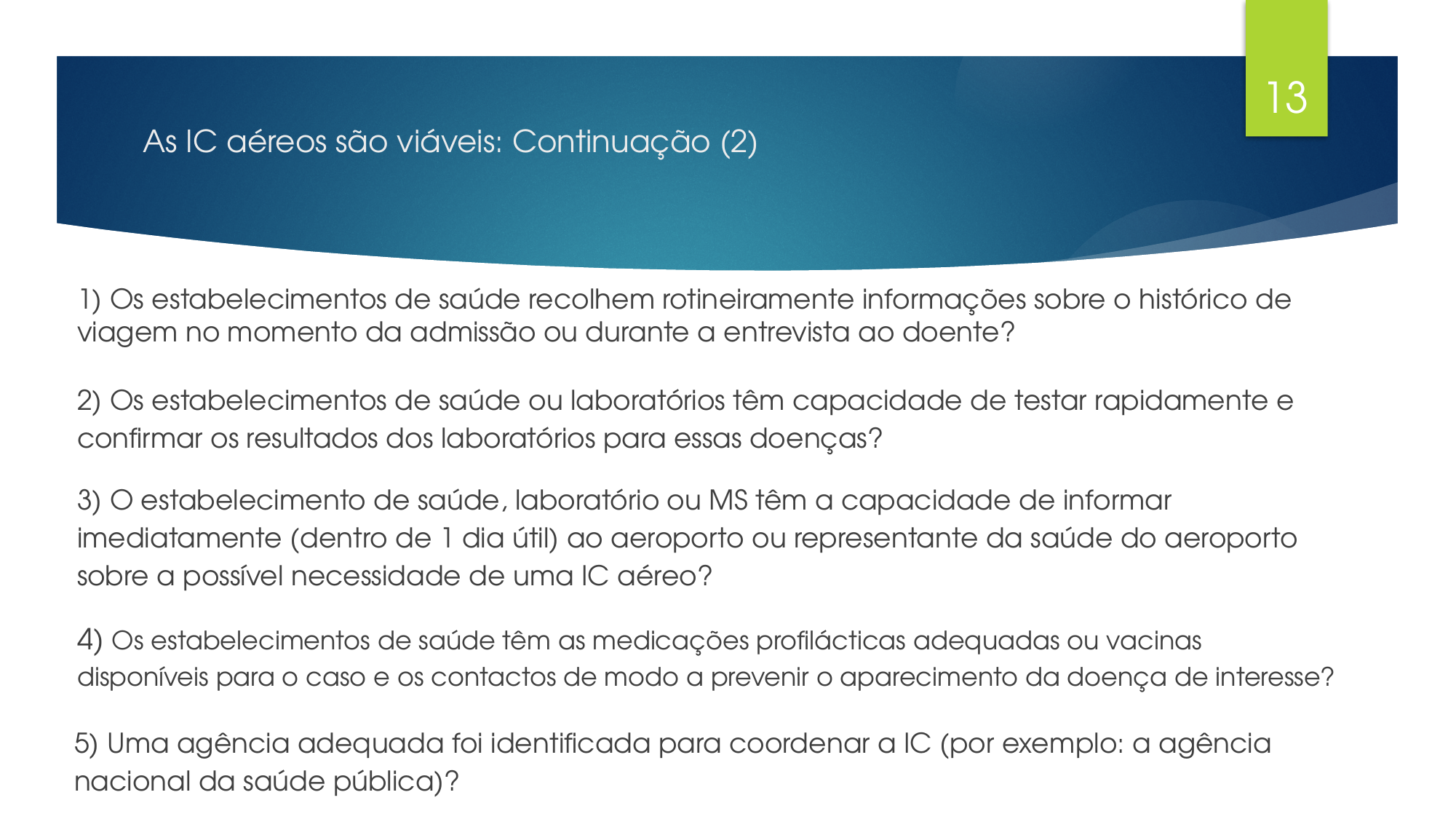

13
# As IC aéreos são viáveis: Continuação (2)
1) Os estabelecimentos de saúde recolhem rotineiramente informações sobre o histórico de viagem no momento da admissão ou durante a entrevista ao doente?

2) Os estabelecimentos de saúde ou laboratórios têm capacidade de testar rapidamente e confirmar os resultados dos laboratórios para essas doenças?
3) O estabelecimento de saúde, laboratório ou MS têm a capacidade de informar imediatamente (dentro de 1 dia útil) ao aeroporto ou representante da saúde do aeroporto sobre a possível necessidade de uma IC aéreo?
4) Os estabelecimentos de saúde têm as medicações profilácticas adequadas ou vacinas disponíveis para o caso e os contactos de modo a prevenir o aparecimento da doença de interesse?
5) Uma agência adequada foi identificada para coordenar a IC (por exemplo: a agência nacional da saúde pública)?